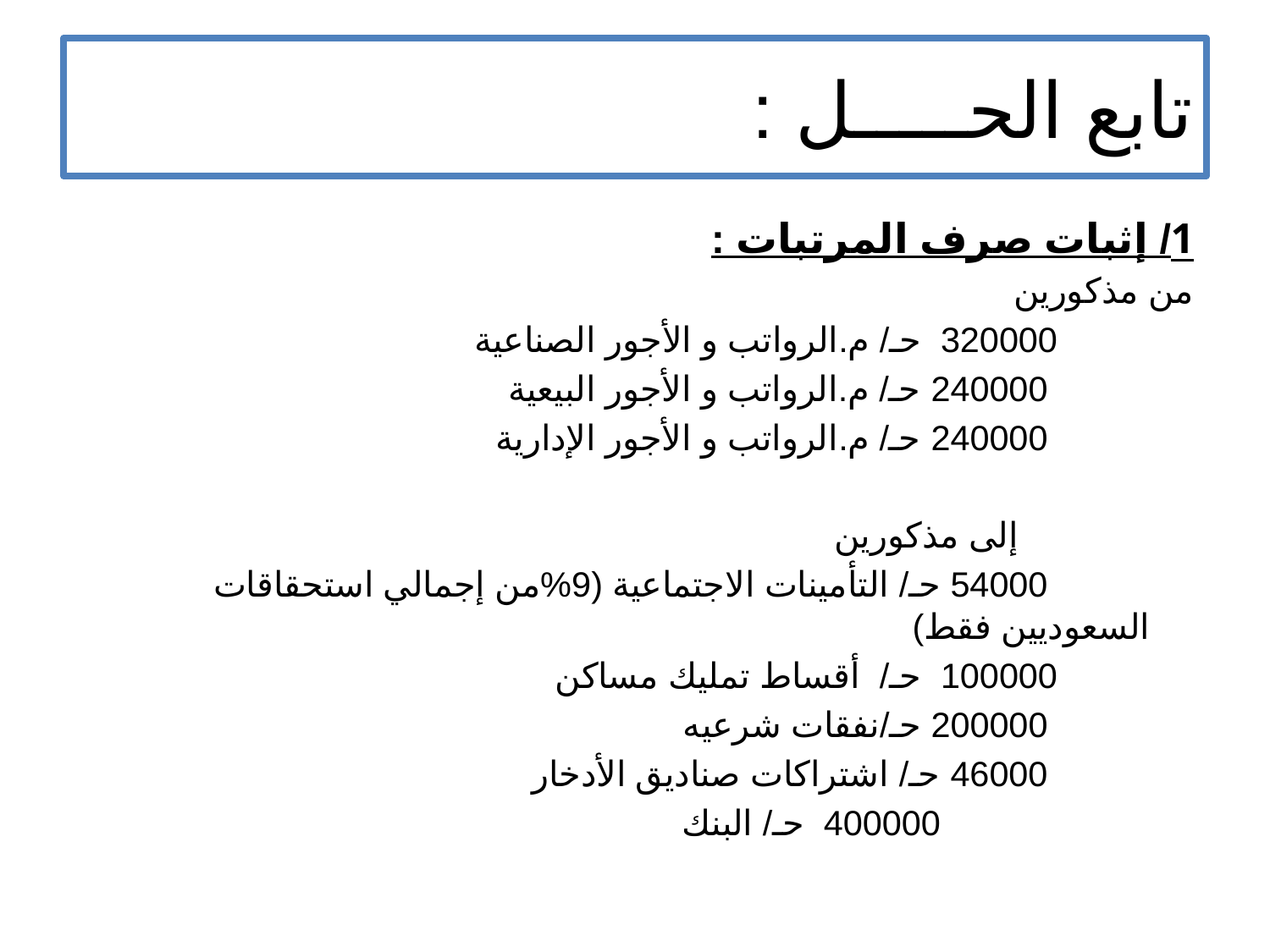

# تابع الحـــــل :
1/ إثبات صرف المرتبات :
من مذكورين
              320000  حـ/ م.الرواتب و الأجور الصناعية
               240000 حـ/ م.الرواتب و الأجور البيعية
               240000 حـ/ م.الرواتب و الأجور الإدارية

                  إلى مذكورين
               54000 حـ/ التأمينات الاجتماعية (9%من إجمالي استحقاقات السعوديين فقط)
              100000  حـ/  أقساط تمليك مساكن
               200000 حـ/نفقات شرعيه
               46000 حـ/ اشتراكات صناديق الأدخار
                          400000  حـ/ البنك